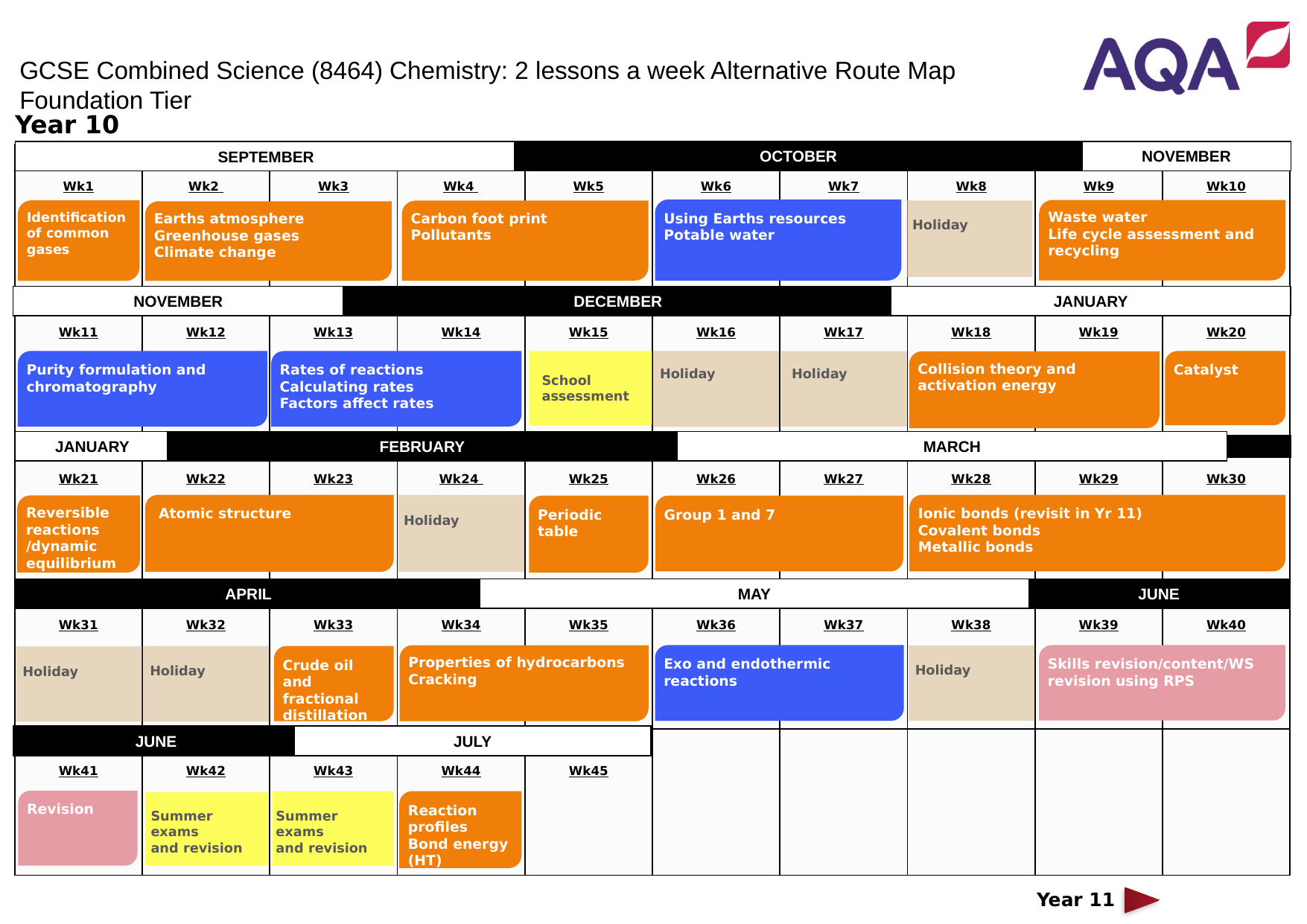

GCSE Combined Science (8464) Chemistry: 2 lessons a week Alternative Route Map
Foundation Tier
Year 10

Using Earths resources Potable water

Waste water
Life cycle assessment and recycling
Identification of common gases

Holiday
Carbon foot print
Pollutants
Earths atmosphere
Greenhouse gases
Climate change

Catalyst
Rates of reactions
Calculating rates
Factors affect rates

Holiday
Purity formulation and
chromatography

School assessment

Holiday
Collision theory and activation energy

 Atomic structure
Ionic bonds (revisit in Yr 11)
Covalent bonds
Metallic bonds

Holiday
Reversible reactions
/dynamic equilibrium
Periodic table
Group 1 and 7
Skills revision/content/WS revision using RPS
Properties of hydrocarbons
Cracking
Exo and endothermic reactions

Holiday

Holiday
Crude oil and fractional distillation

Holiday
Revision

Reaction profiles
Bond energy (HT)

Summer
exams
and revision
Summer
exams
and revision

Year 11